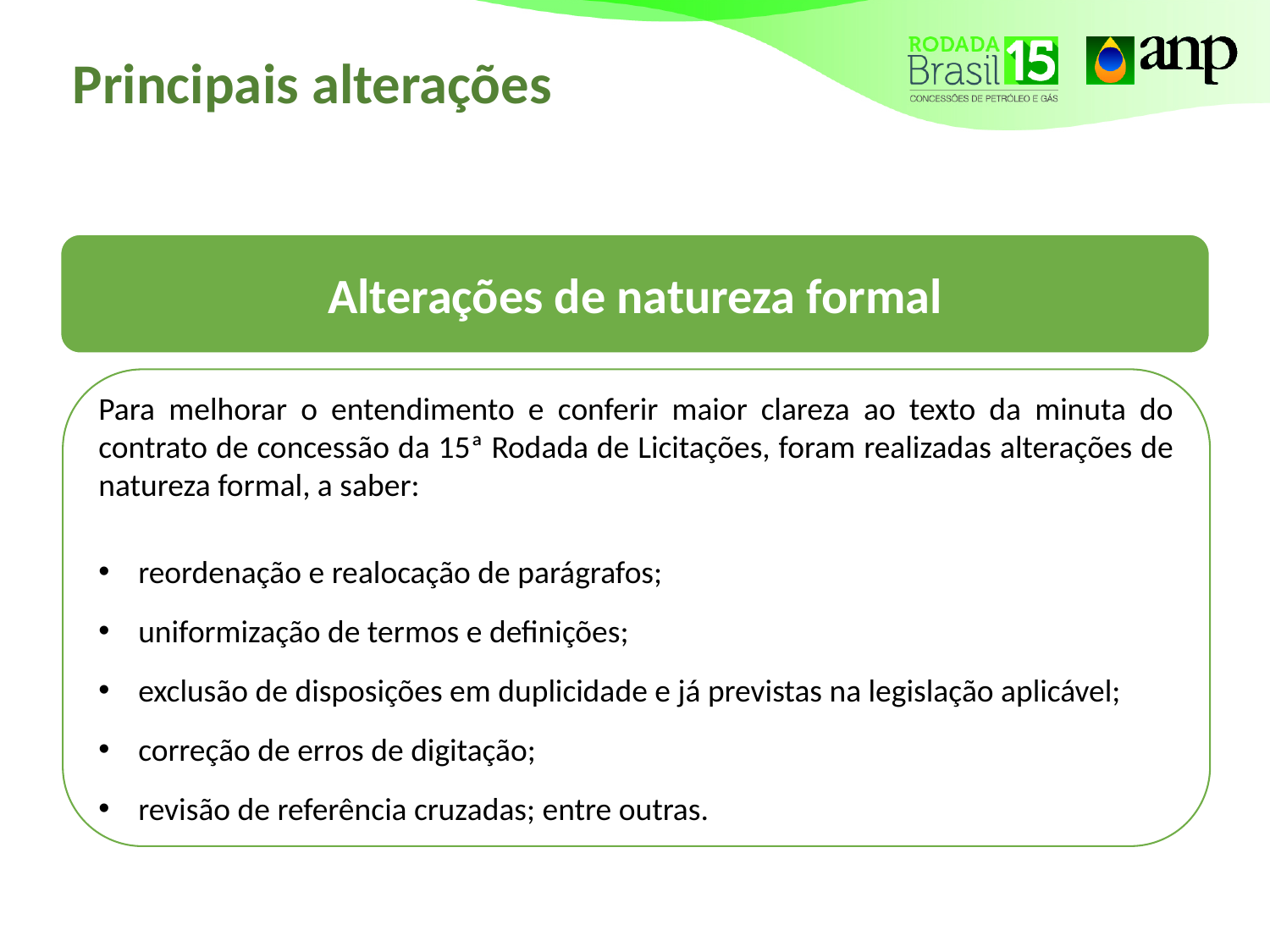

# Principais alterações
Alterações de natureza formal
Para melhorar o entendimento e conferir maior clareza ao texto da minuta do contrato de concessão da 15ª Rodada de Licitações, foram realizadas alterações de natureza formal, a saber:

reordenação e realocação de parágrafos;
uniformização de termos e definições;
exclusão de disposições em duplicidade e já previstas na legislação aplicável;
correção de erros de digitação;
revisão de referência cruzadas; entre outras.